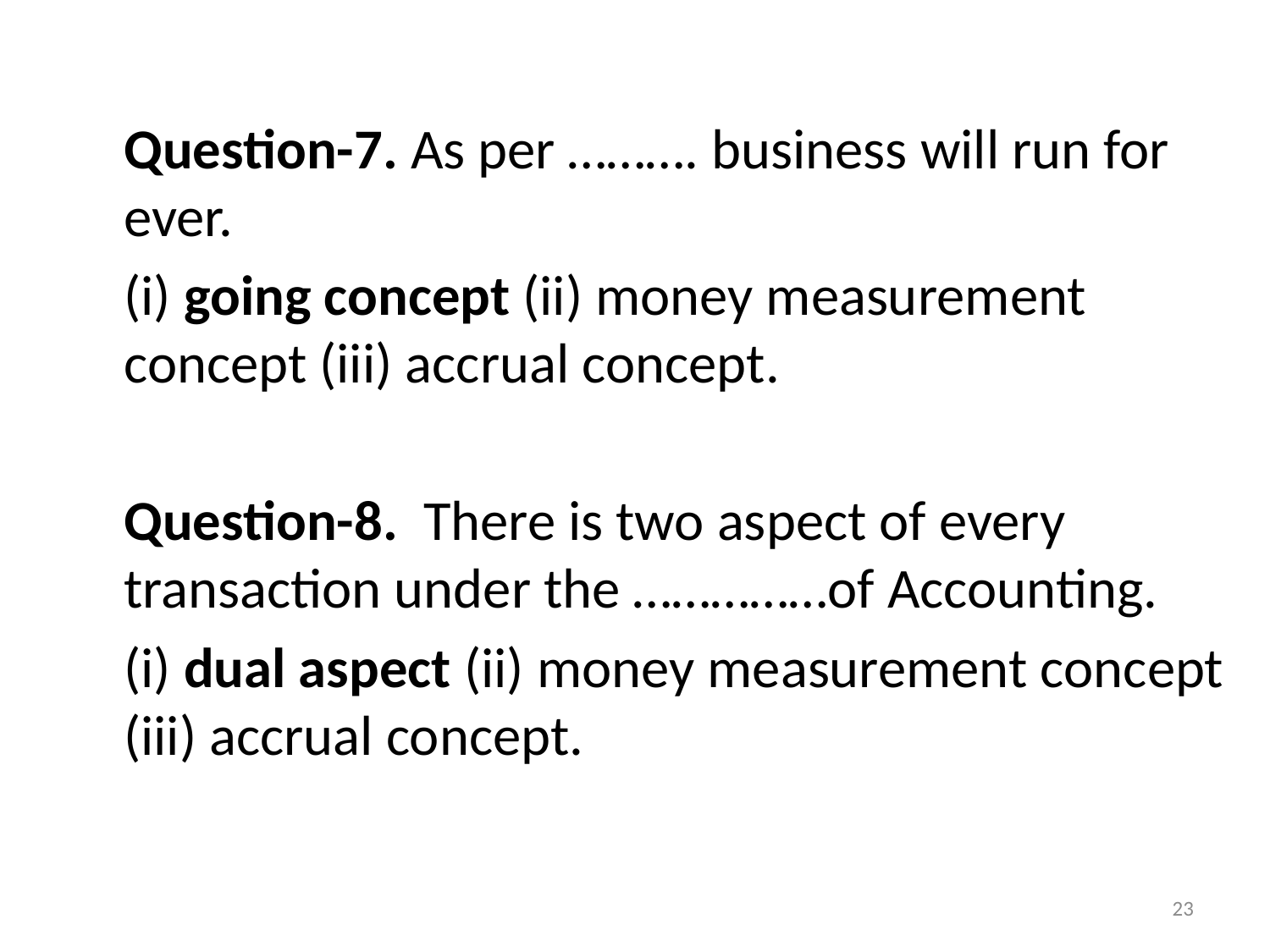

Question-7. As per ………. business will run for ever.
	(i) going concept (ii) money measurement concept (iii) accrual concept.

	Question-8.  There is two aspect of every transaction under the ……………of Accounting.
	(i) dual aspect (ii) money measurement concept (iii) accrual concept.
23